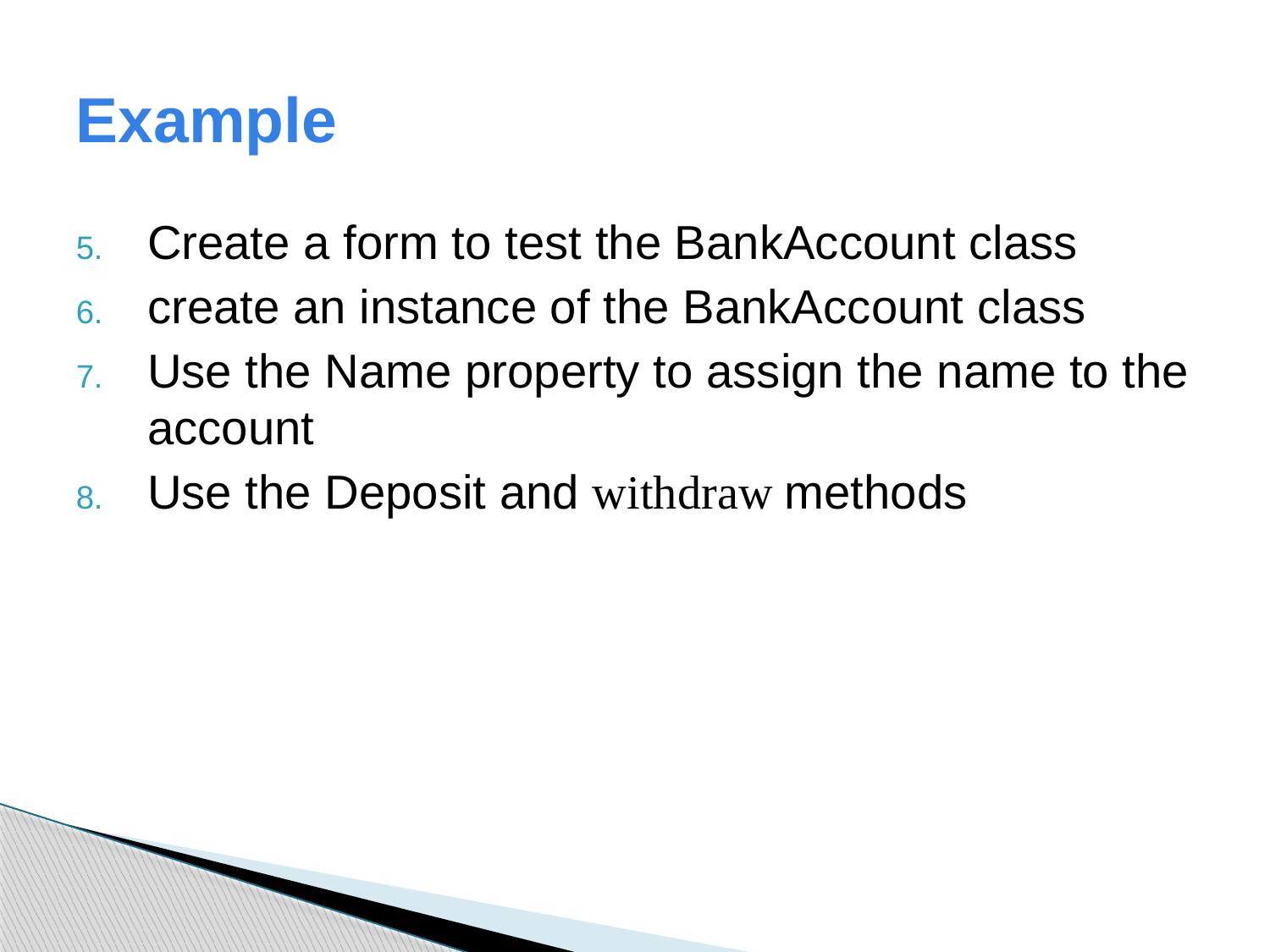

# Example
Create a form to test the BankAccount class
create an instance of the BankAccount class
Use the Name property to assign the name to the account
Use the Deposit and withdraw methods